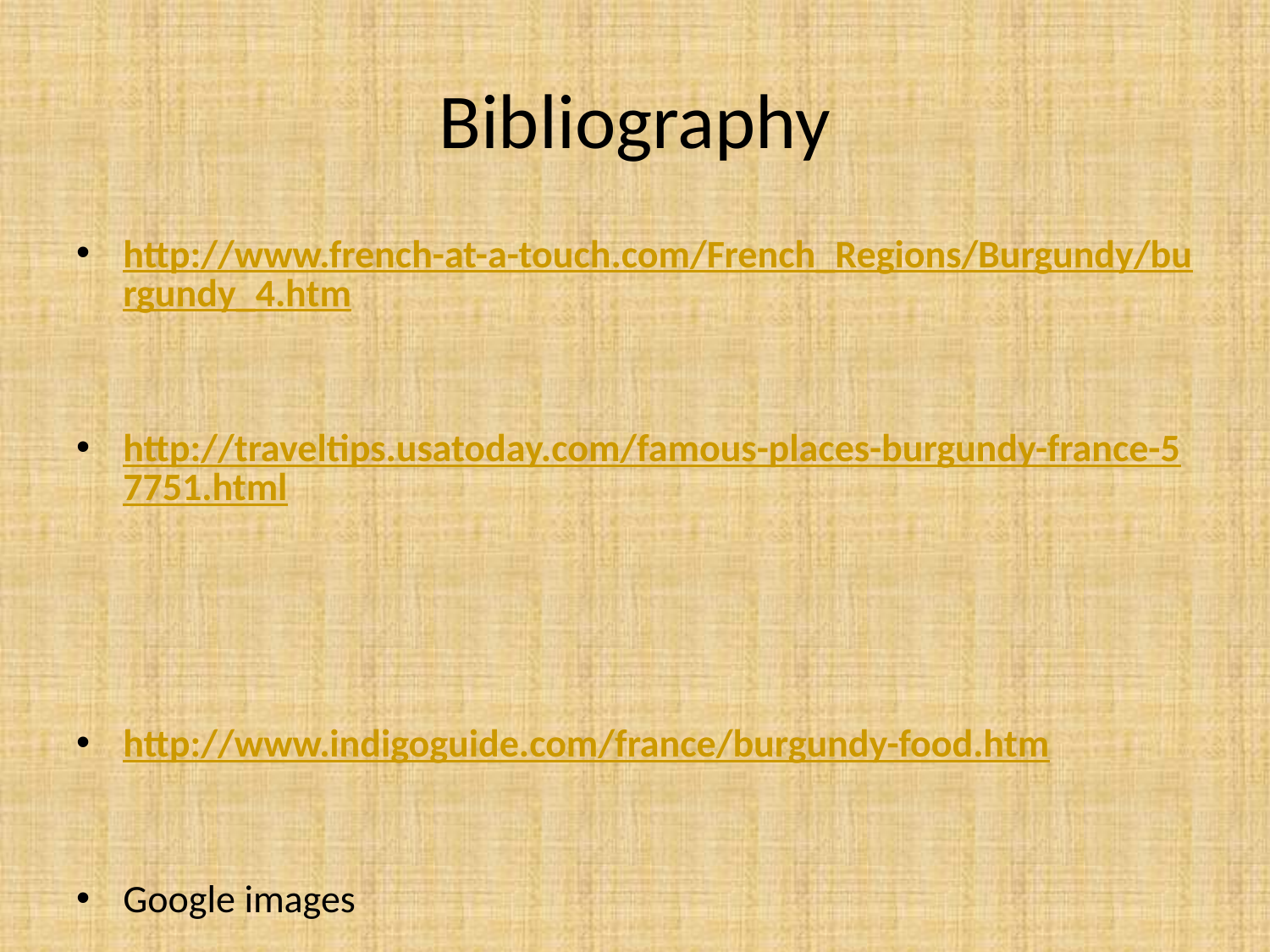

# Bibliography
http://www.french-at-a-touch.com/French_Regions/Burgundy/burgundy_4.htm

http://traveltips.usatoday.com/famous-places-burgundy-france-57751.html

http://www.indigoguide.com/france/burgundy-food.htm

Google images